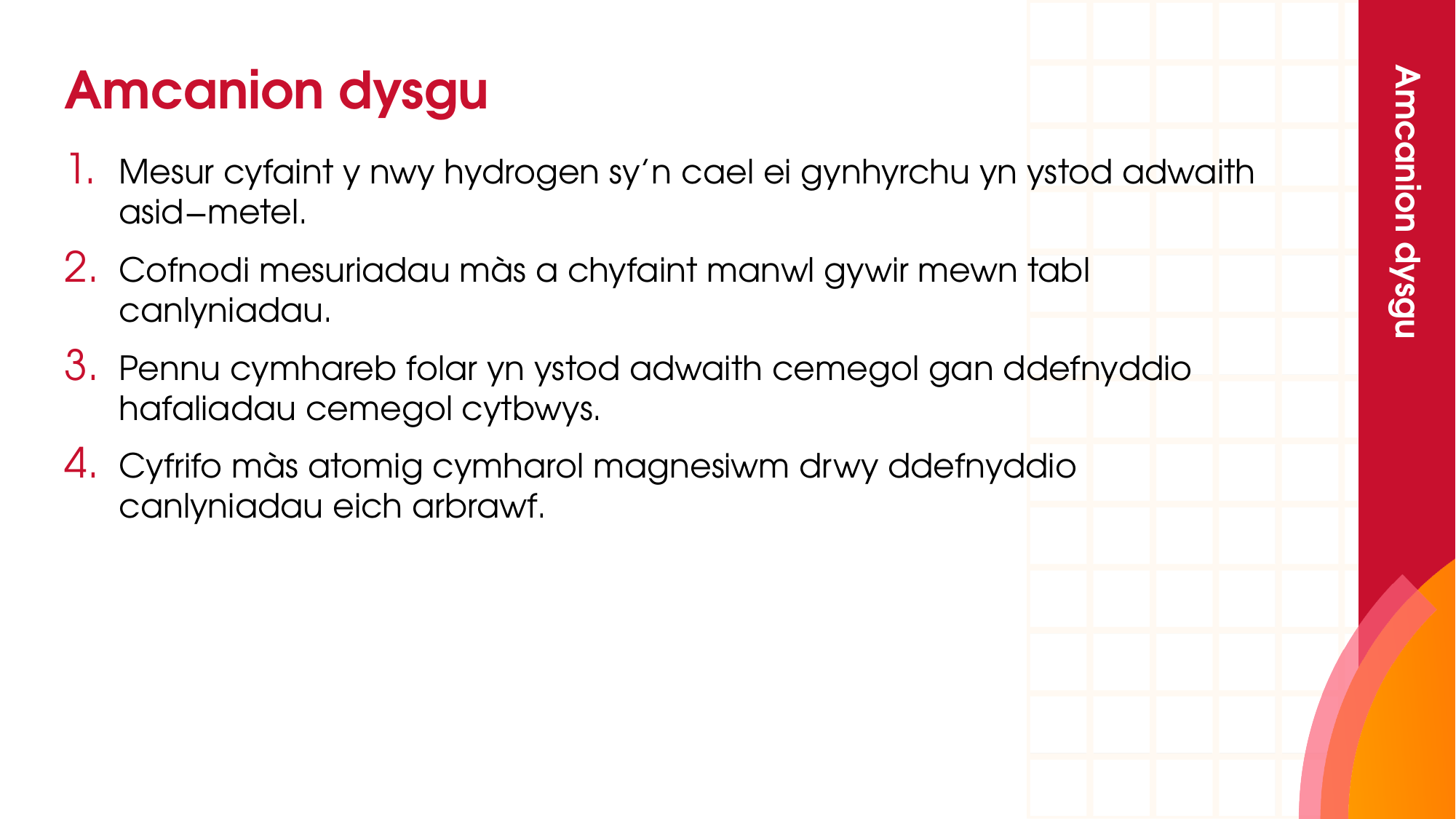

# Amcanion dysgu
Amcanion dysgu
Mesur cyfaint y nwy hydrogen sy’n cael ei gynhyrchu yn ystod adwaith asid−metel.
Cofnodi mesuriadau màs a chyfaint manwl gywir mewn tabl canlyniadau.
Pennu cymhareb folar yn ystod adwaith cemegol gan ddefnyddio hafaliadau cemegol cytbwys.
Cyfrifo màs atomig cymharol magnesiwm drwy ddefnyddio canlyniadau eich arbrawf.